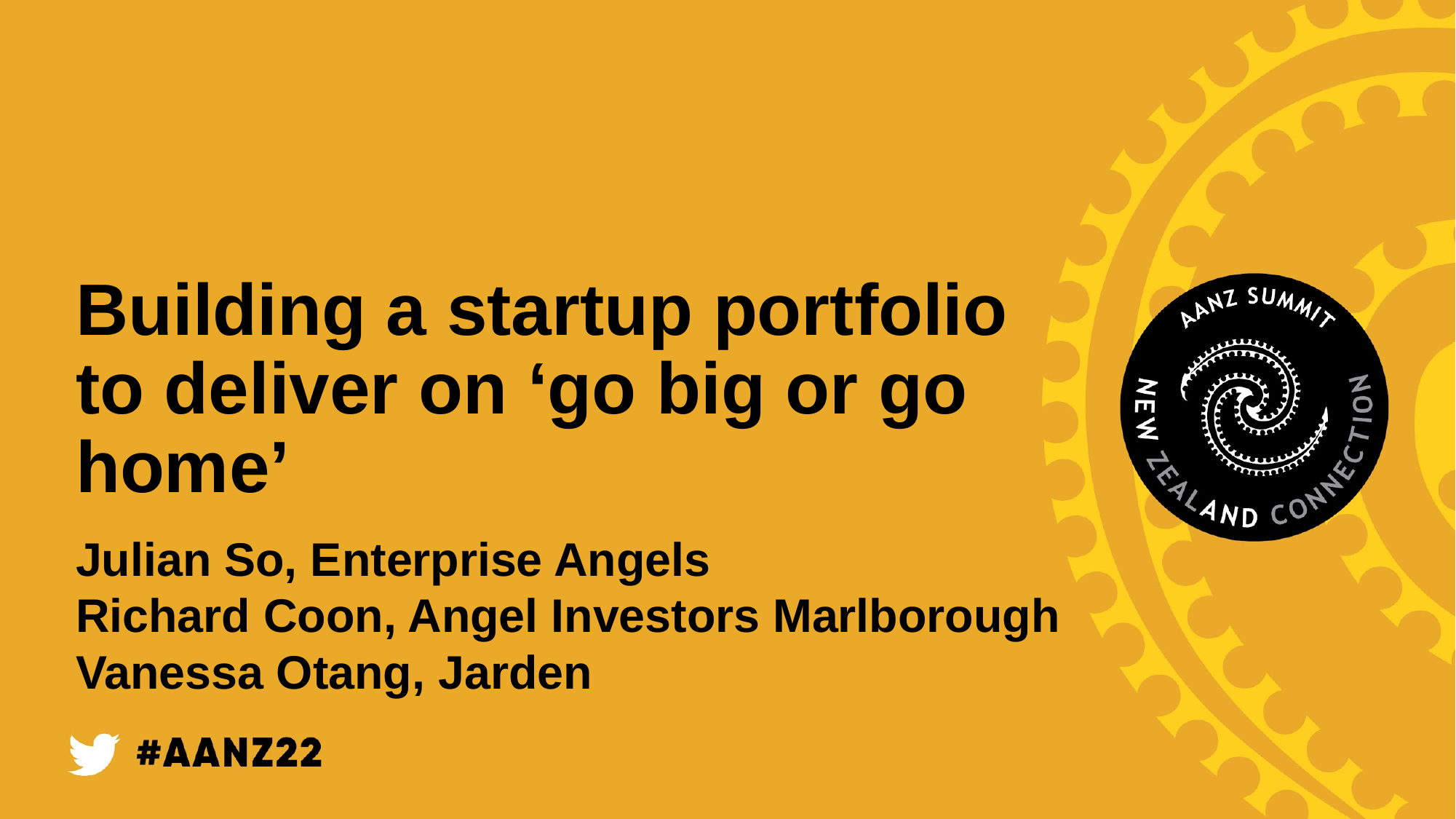

Building a startup portfolio to deliver on ‘go big or go home’
Julian So, Enterprise Angels
Richard Coon, Angel Investors Marlborough
Vanessa Otang, Jarden